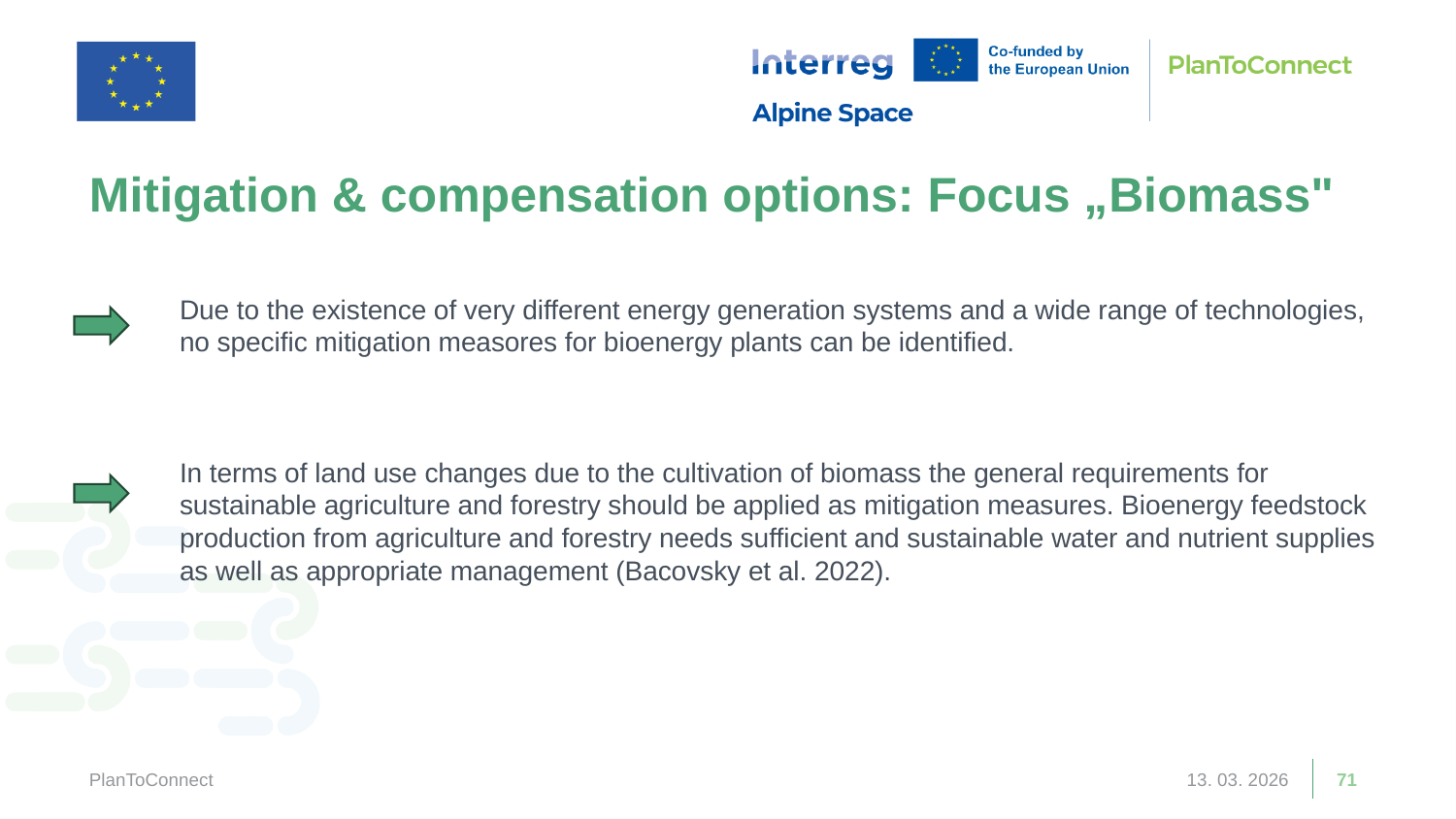

Mitigation & compensation options: Focus „Biomass"
Due to the existence of very different energy generation systems and a wide range of technologies, no specific mitigation measores for bioenergy plants can be identified.

In terms of land use changes due to the cultivation of biomass the general requirements for sustainable agriculture and forestry should be applied as mitigation measures. Bioenergy feedstock production from agriculture and forestry needs sufficient and sustainable water and nutrient supplies as well as appropriate management (Bacovsky et al. 2022).

PlanToConnect
13. 03. 2026
71